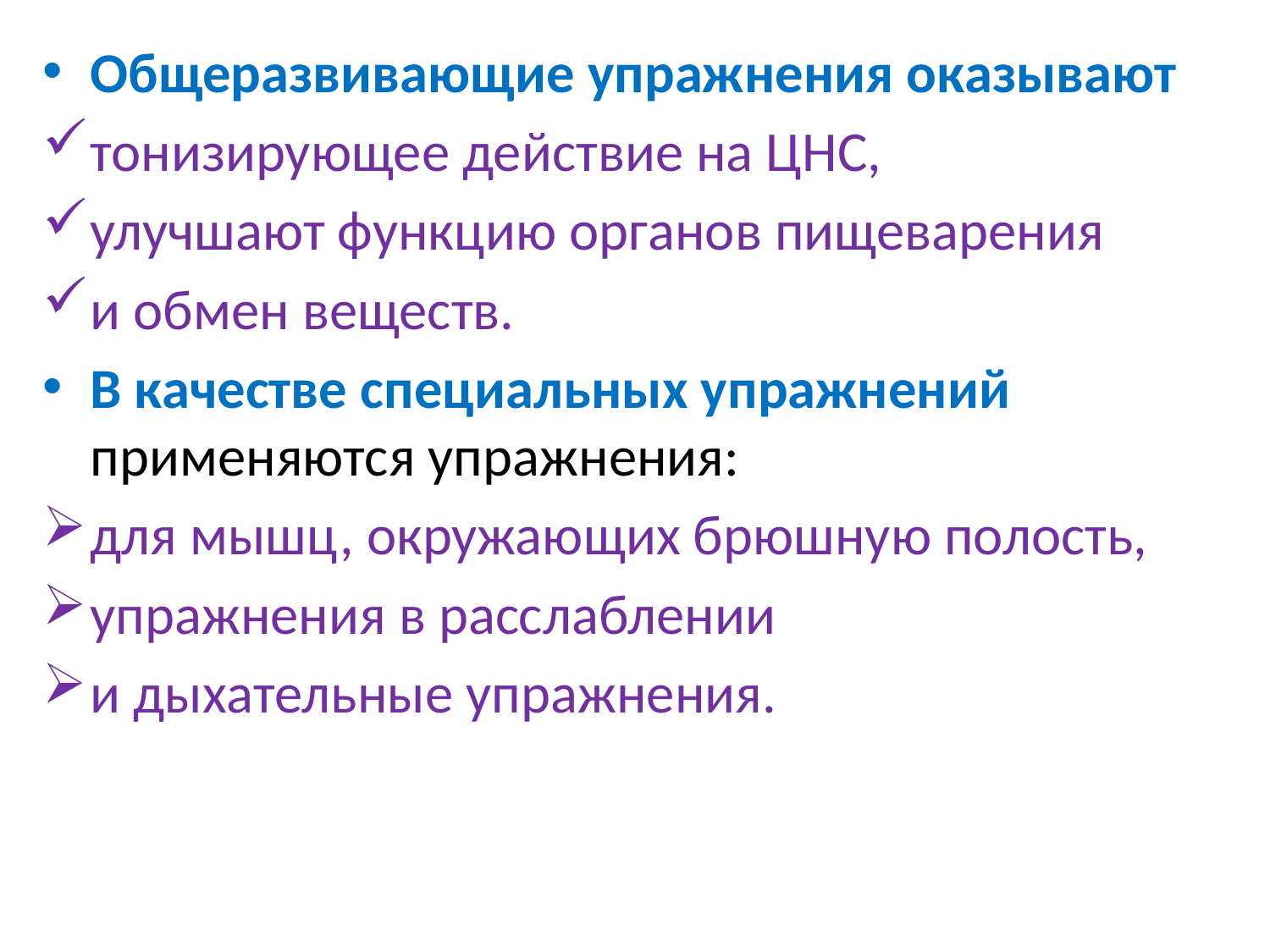

Общеразвивающие упражнения оказывают
тонизирующее действие на ЦНС,
улучшают функцию органов пищеварения
и обмен веществ.
В качестве специальных упражнений применяются упражнения:
для мышц, окружающих брюшную полость,
упражнения в расслаблении
и дыхательные упражнения.